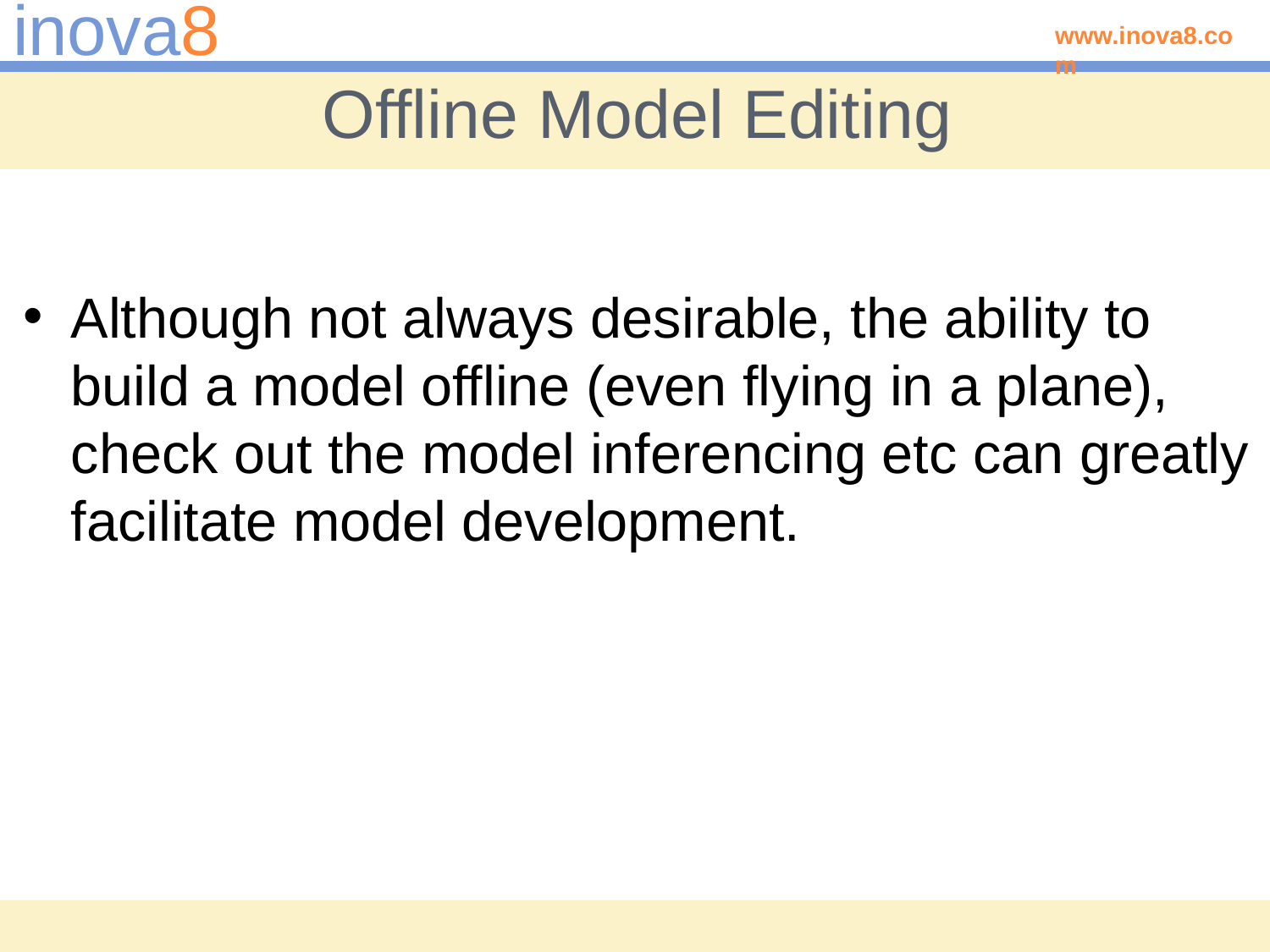

# Offline Model Editing
Although not always desirable, the ability to build a model offline (even flying in a plane), check out the model inferencing etc can greatly facilitate model development.